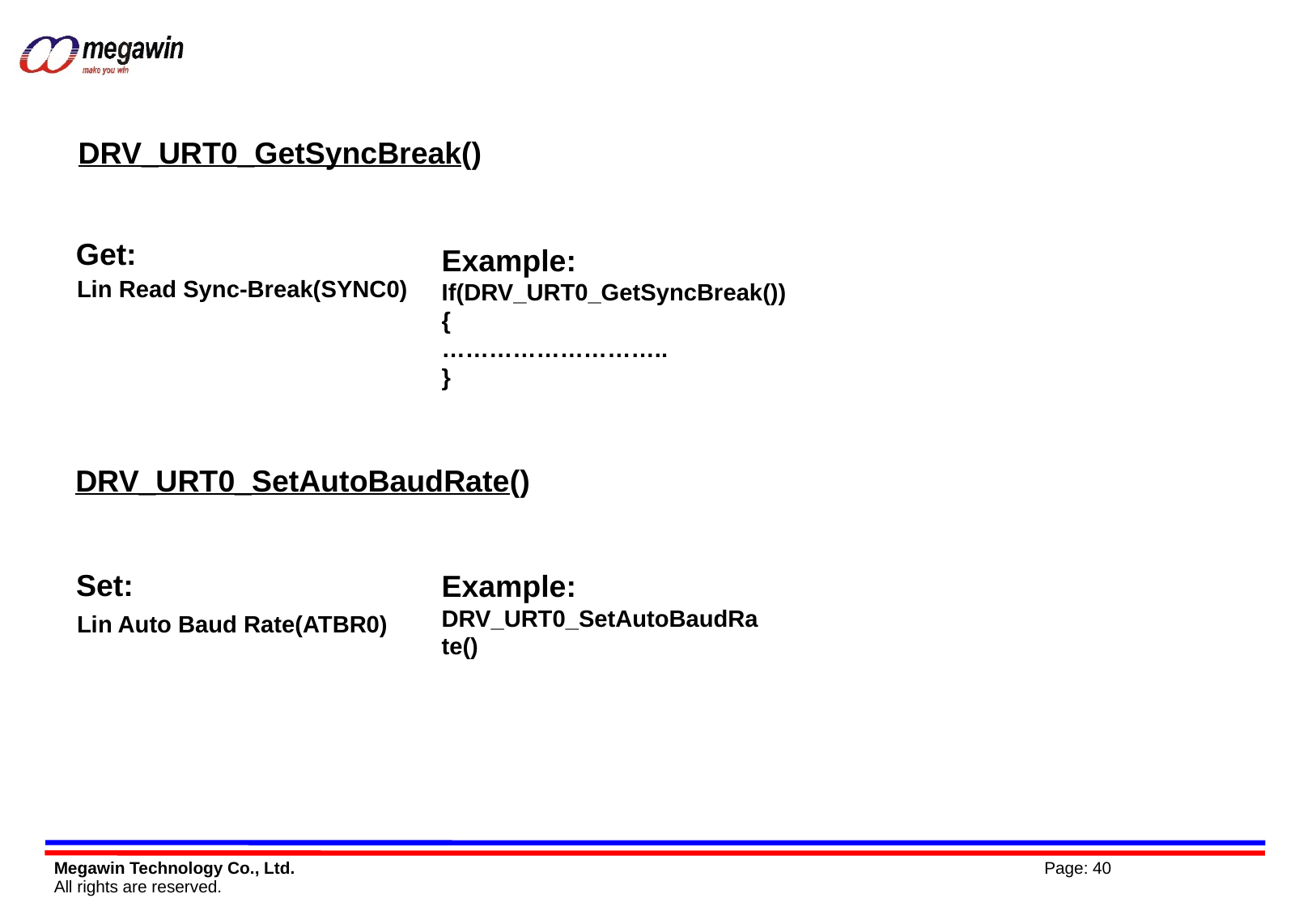

DRV_URT0_GetSyncBreak()
Get:
Example:
If(DRV_URT0_GetSyncBreak())
{
………………………..
}
Lin Read Sync-Break(SYNC0)
DRV_URT0_SetAutoBaudRate()
Set:
Example:
DRV_URT0_SetAutoBaudRate()
Lin Auto Baud Rate(ATBR0)